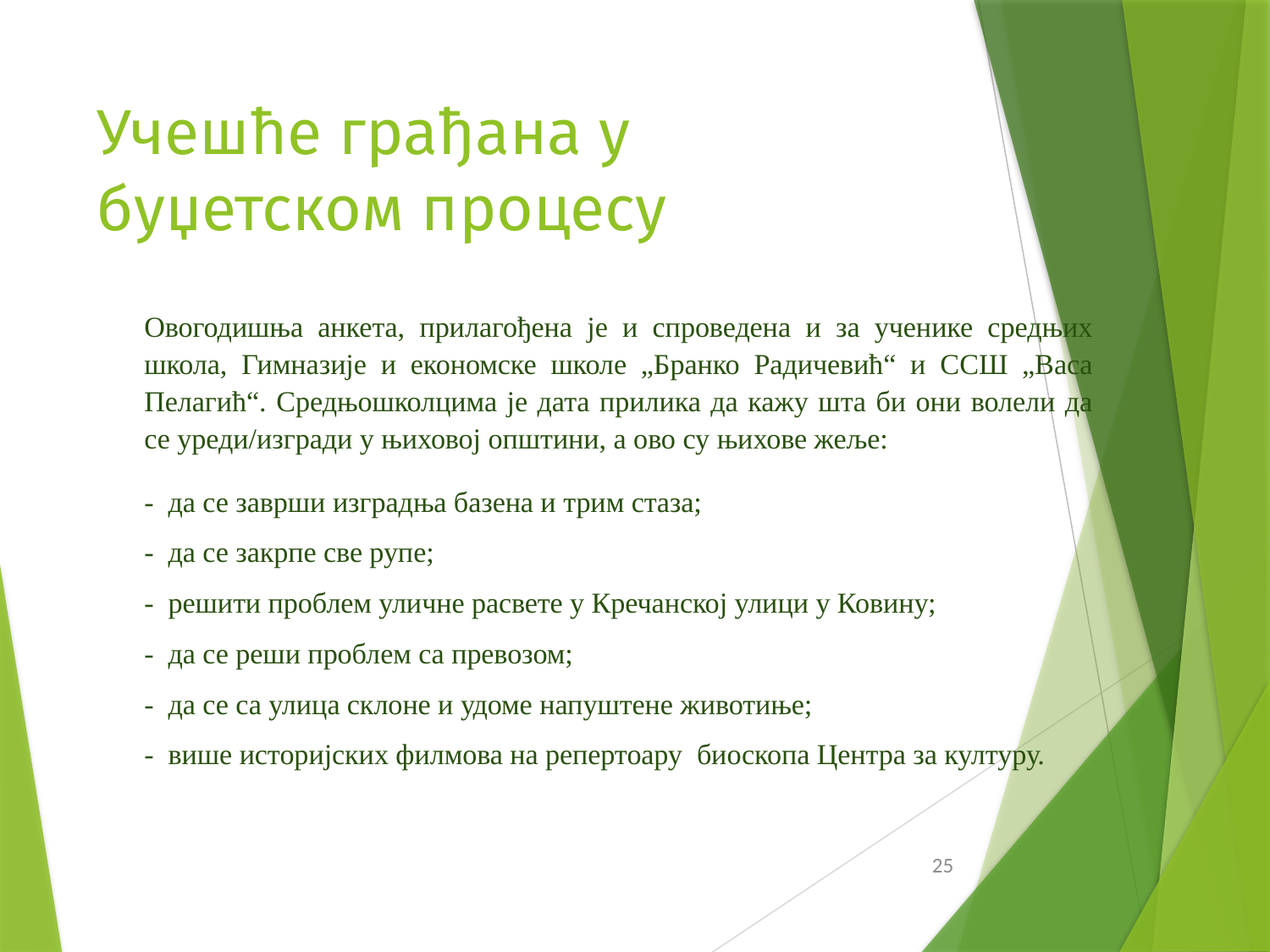

# Учешће грађана у буџетском процесу
Овогодишња анкета, прилагођена је и спроведена и за ученике средњих школа, Гимназије и економске школе „Бранко Радичевић“ и ССШ „Васа Пелагић“. Средњошколцима је дата прилика да кажу шта би они волели да се уреди/изгради у њиховој општини, а ово су њихове жеље:
-  да се заврши изградња базена и трим стаза;
-  да се закрпе све рупе;
-  решити проблем уличне расвете у Кречанској улици у Ковину;
-  да се реши проблем са превозом;
-  да се са улица склоне и удоме напуштене животиње;
-  више историјских филмова на репертоару  биоскопа Центра за културу.

25